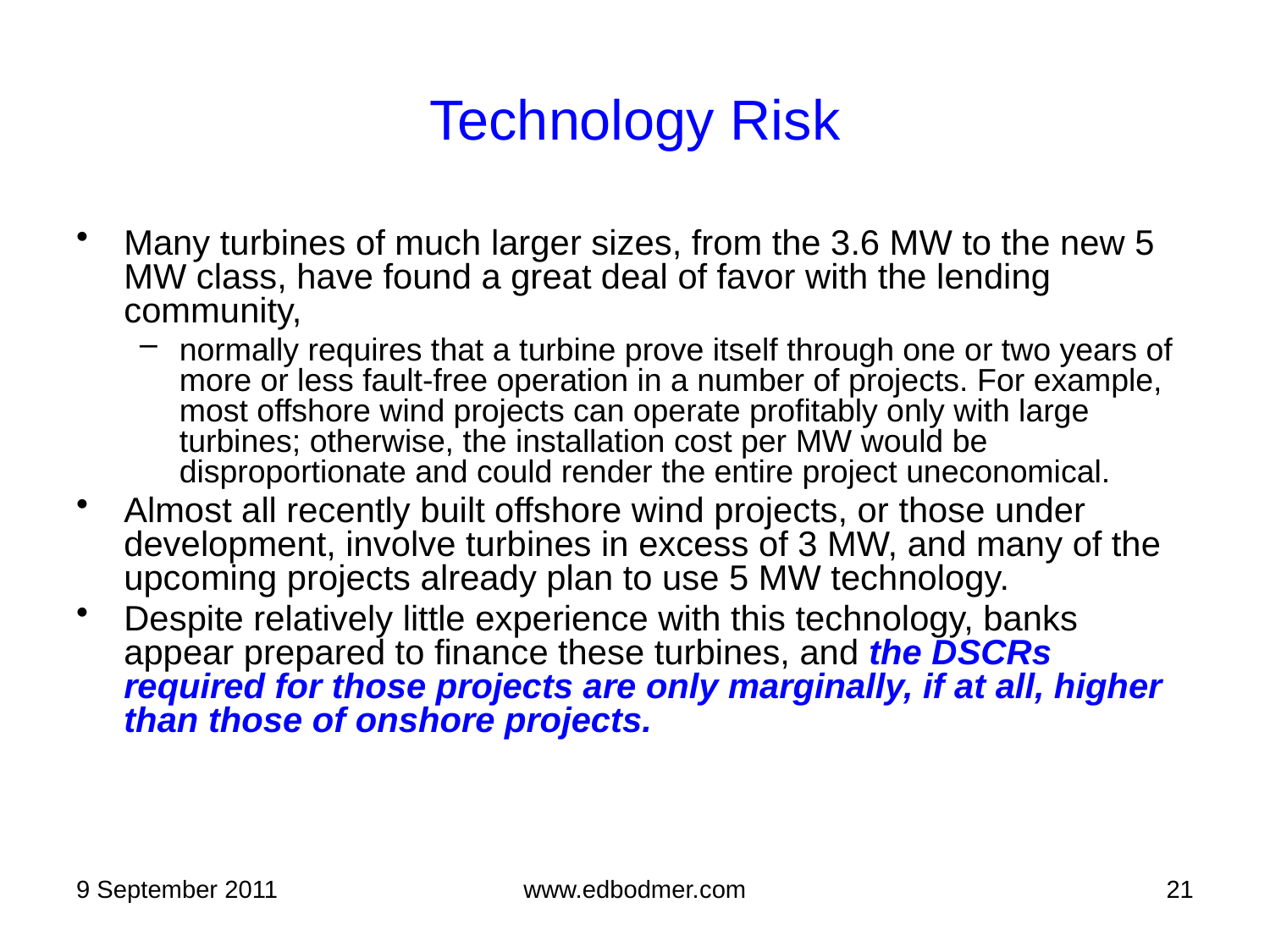

Technology Risk
Many turbines of much larger sizes, from the 3.6 MW to the new 5 MW class, have found a great deal of favor with the lending community,
normally requires that a turbine prove itself through one or two years of more or less fault-free operation in a number of projects. For example, most offshore wind projects can operate profitably only with large turbines; otherwise, the installation cost per MW would be disproportionate and could render the entire project uneconomical.
Almost all recently built offshore wind projects, or those under development, involve turbines in excess of 3 MW, and many of the upcoming projects already plan to use 5 MW technology.
Despite relatively little experience with this technology, banks appear prepared to finance these turbines, and the DSCRs required for those projects are only marginally, if at all, higher than those of onshore projects.
9 September 2011
www.edbodmer.com
21